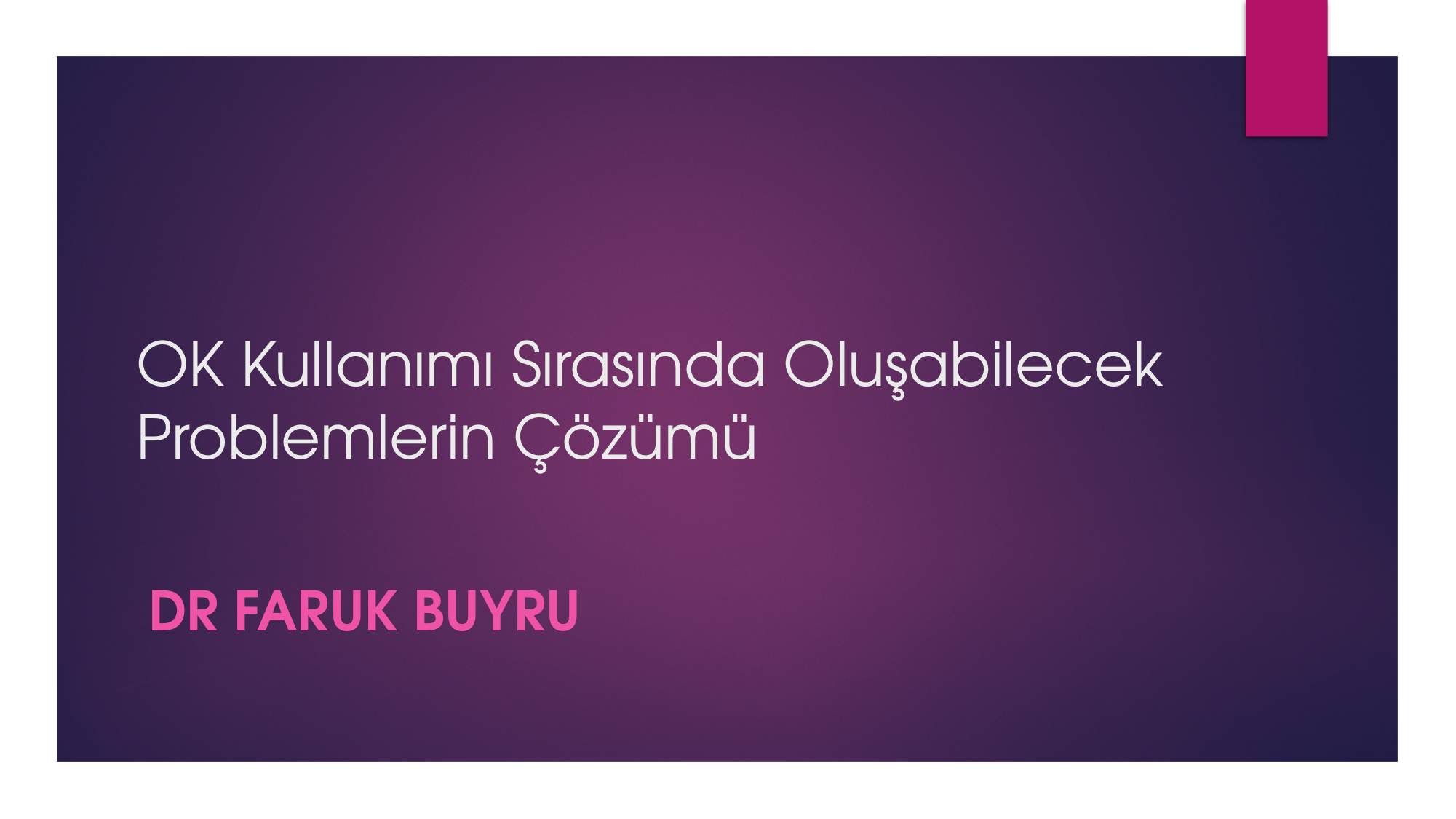

# OK Kullanımı Sırasında Oluşabilecek Problemlerin Çözümü
Dr FARUK BUYRU